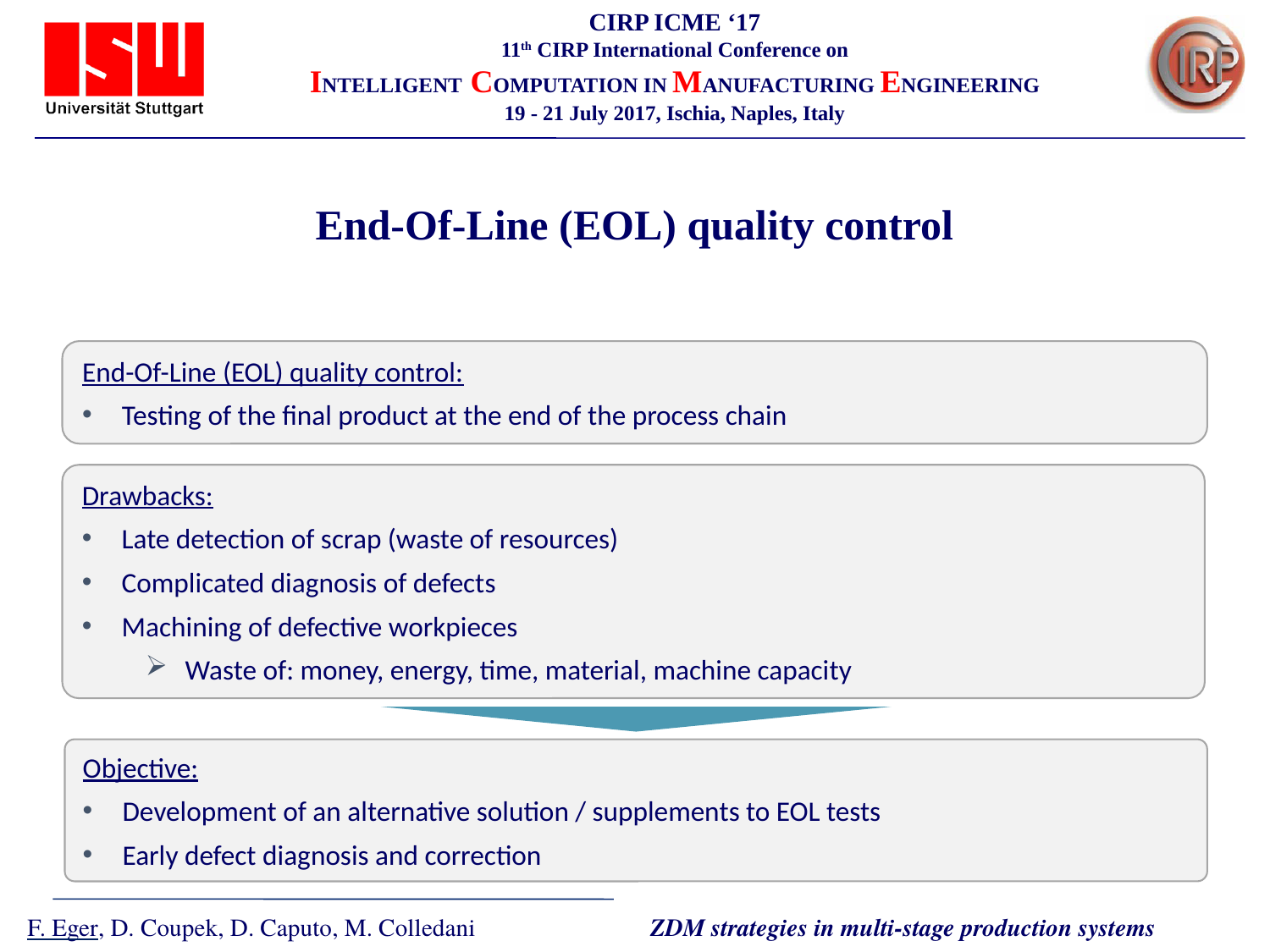

# End-Of-Line (EOL) quality control
End-Of-Line (EOL) quality control:
Testing of the final product at the end of the process chain
Drawbacks:
Late detection of scrap (waste of resources)
Complicated diagnosis of defects
Machining of defective workpieces
Waste of: money, energy, time, material, machine capacity

Objective:
Development of an alternative solution / supplements to EOL tests
Early defect diagnosis and correction